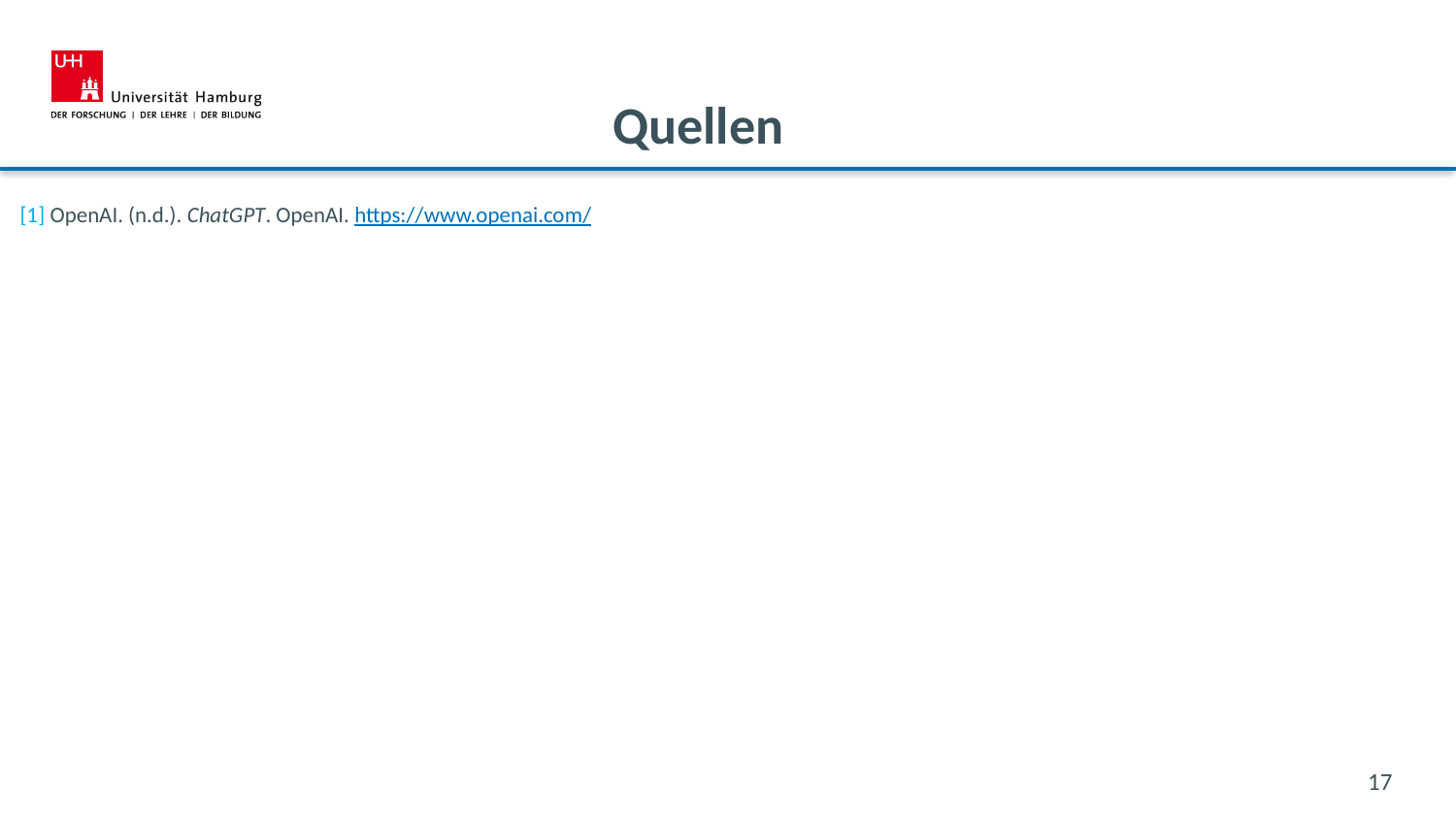

# Quellen
[1] OpenAI. (n.d.). ChatGPT. OpenAI. https://www.openai.com/
17